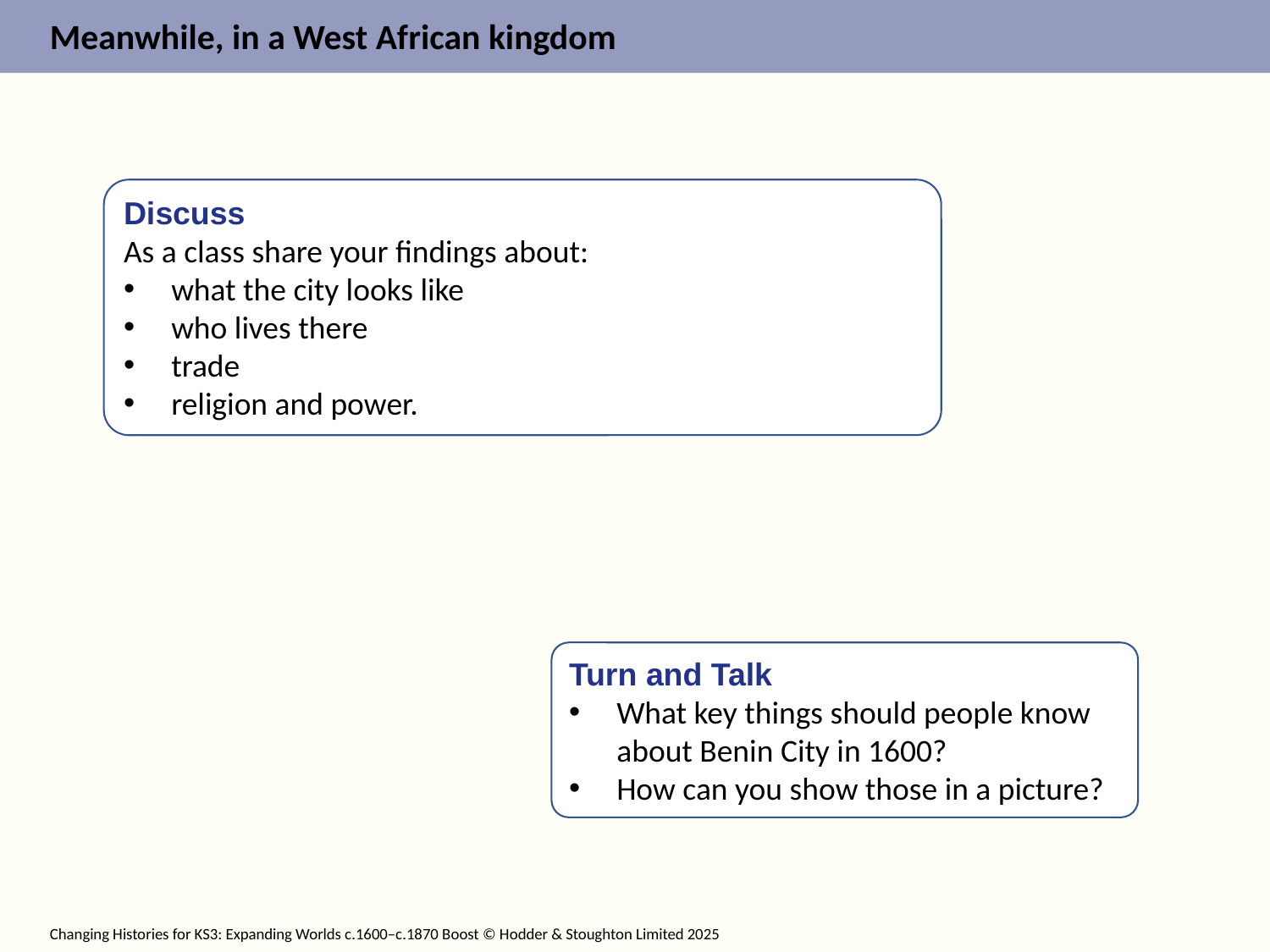

Discuss
As a class share your findings about:
what the city looks like
who lives there
trade
religion and power.
Turn and Talk
What key things should people know about Benin City in 1600?
How can you show those in a picture?